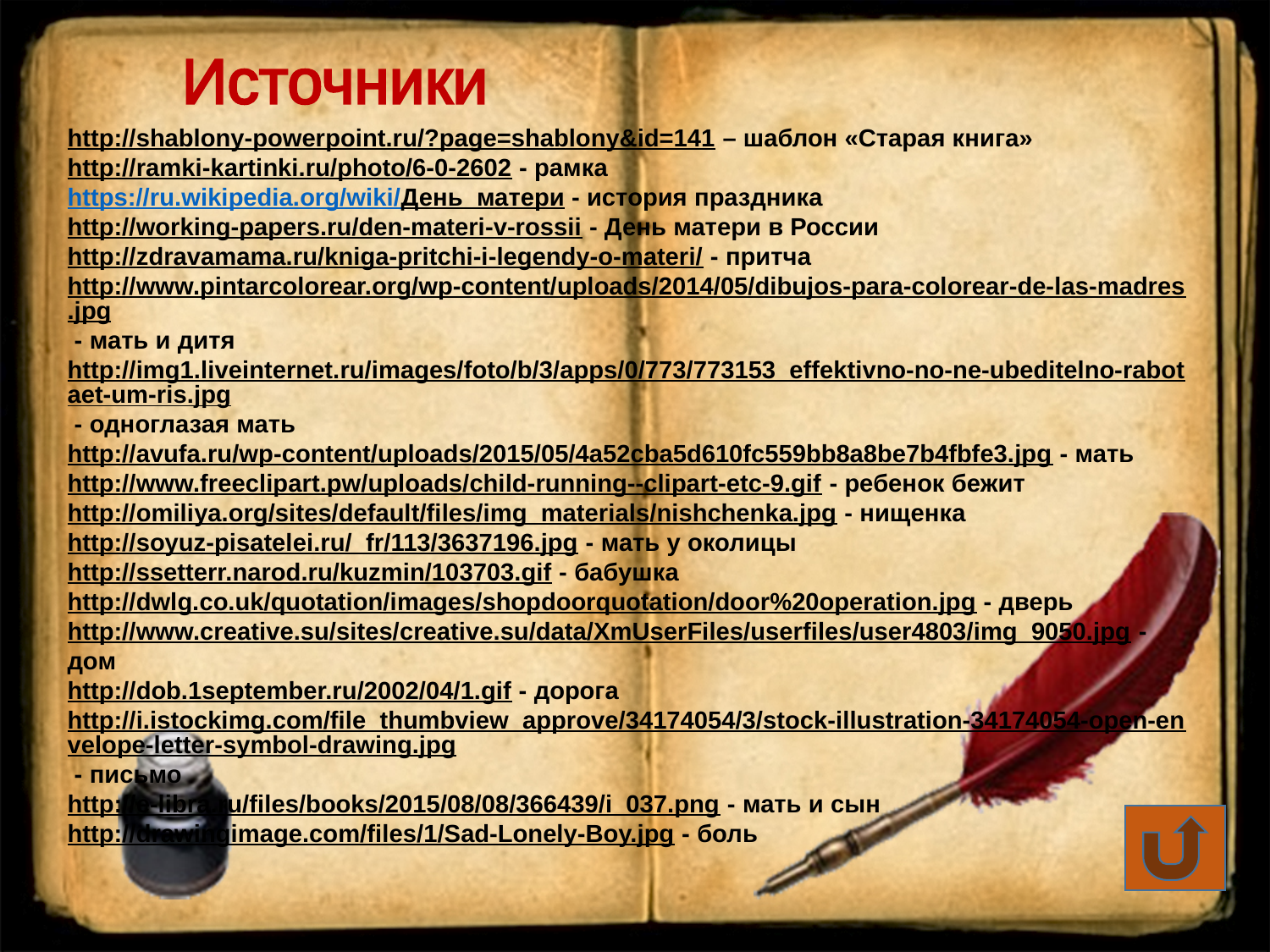

# Источники
http://shablony-powerpoint.ru/?page=shablony&id=141 – шаблон «Старая книга»
http://ramki-kartinki.ru/photo/6-0-2602 - рамка
https://ru.wikipedia.org/wiki/День_матери - история праздника
http://working-papers.ru/den-materi-v-rossii - День матери в России
http://zdravamama.ru/kniga-pritchi-i-legendy-o-materi/ - притча
http://www.pintarcolorear.org/wp-content/uploads/2014/05/dibujos-para-colorear-de-las-madres.jpg - мать и дитя
http://img1.liveinternet.ru/images/foto/b/3/apps/0/773/773153_effektivno-no-ne-ubeditelno-rabotaet-um-ris.jpg - одноглазая мать
http://avufa.ru/wp-content/uploads/2015/05/4a52cba5d610fc559bb8a8be7b4fbfe3.jpg - мать
http://www.freeclipart.pw/uploads/child-running--clipart-etc-9.gif - ребенок бежит
http://omiliya.org/sites/default/files/img_materials/nishchenka.jpg - нищенка
http://soyuz-pisatelei.ru/_fr/113/3637196.jpg - мать у околицы
http://ssetterr.narod.ru/kuzmin/103703.gif - бабушка
http://dwlg.co.uk/quotation/images/shopdoorquotation/door%20operation.jpg - дверь
http://www.creative.su/sites/creative.su/data/XmUserFiles/userfiles/user4803/img_9050.jpg - дом
http://dob.1september.ru/2002/04/1.gif - дорога
http://i.istockimg.com/file_thumbview_approve/34174054/3/stock-illustration-34174054-open-envelope-letter-symbol-drawing.jpg - письмо
http://e-libra.ru/files/books/2015/08/08/366439/i_037.png - мать и сын
http://drawingimage.com/files/1/Sad-Lonely-Boy.jpg - боль